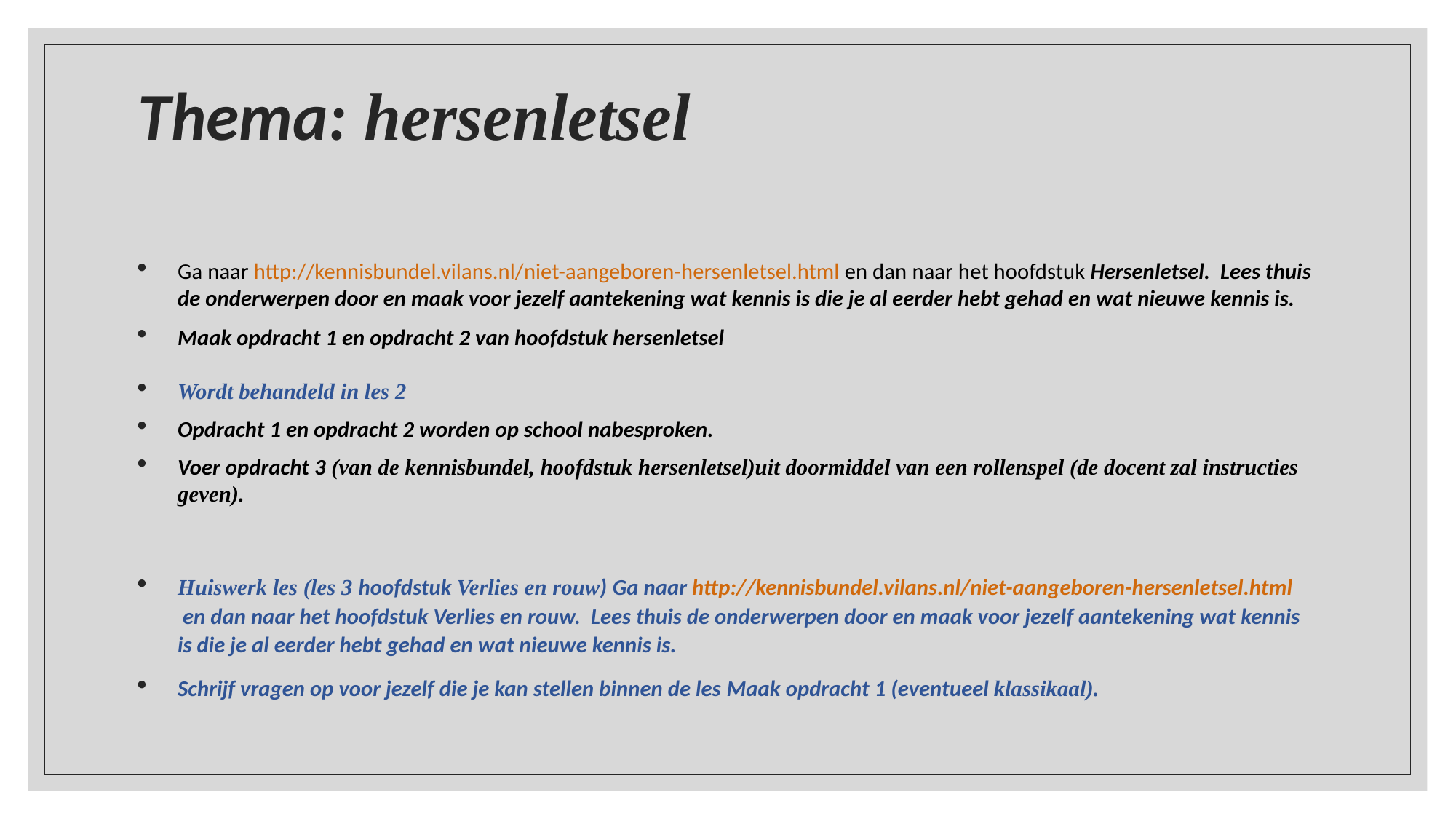

# Thema: hersenletsel
Ga naar http://kennisbundel.vilans.nl/niet-aangeboren-hersenletsel.html en dan naar het hoofdstuk Hersenletsel.  Lees thuis de onderwerpen door en maak voor jezelf aantekening wat kennis is die je al eerder hebt gehad en wat nieuwe kennis is.
Maak opdracht 1 en opdracht 2 van hoofdstuk hersenletsel
Wordt behandeld in les 2
Opdracht 1 en opdracht 2 worden op school nabesproken.
Voer opdracht 3 (van de kennisbundel, hoofdstuk hersenletsel)uit doormiddel van een rollenspel (de docent zal instructies geven).

Huiswerk les (les 3 hoofdstuk Verlies en rouw) Ga naar http://kennisbundel.vilans.nl/niet-aangeboren-hersenletsel.html en dan naar het hoofdstuk Verlies en rouw.  Lees thuis de onderwerpen door en maak voor jezelf aantekening wat kennis is die je al eerder hebt gehad en wat nieuwe kennis is.
Schrijf vragen op voor jezelf die je kan stellen binnen de les Maak opdracht 1 (eventueel klassikaal).